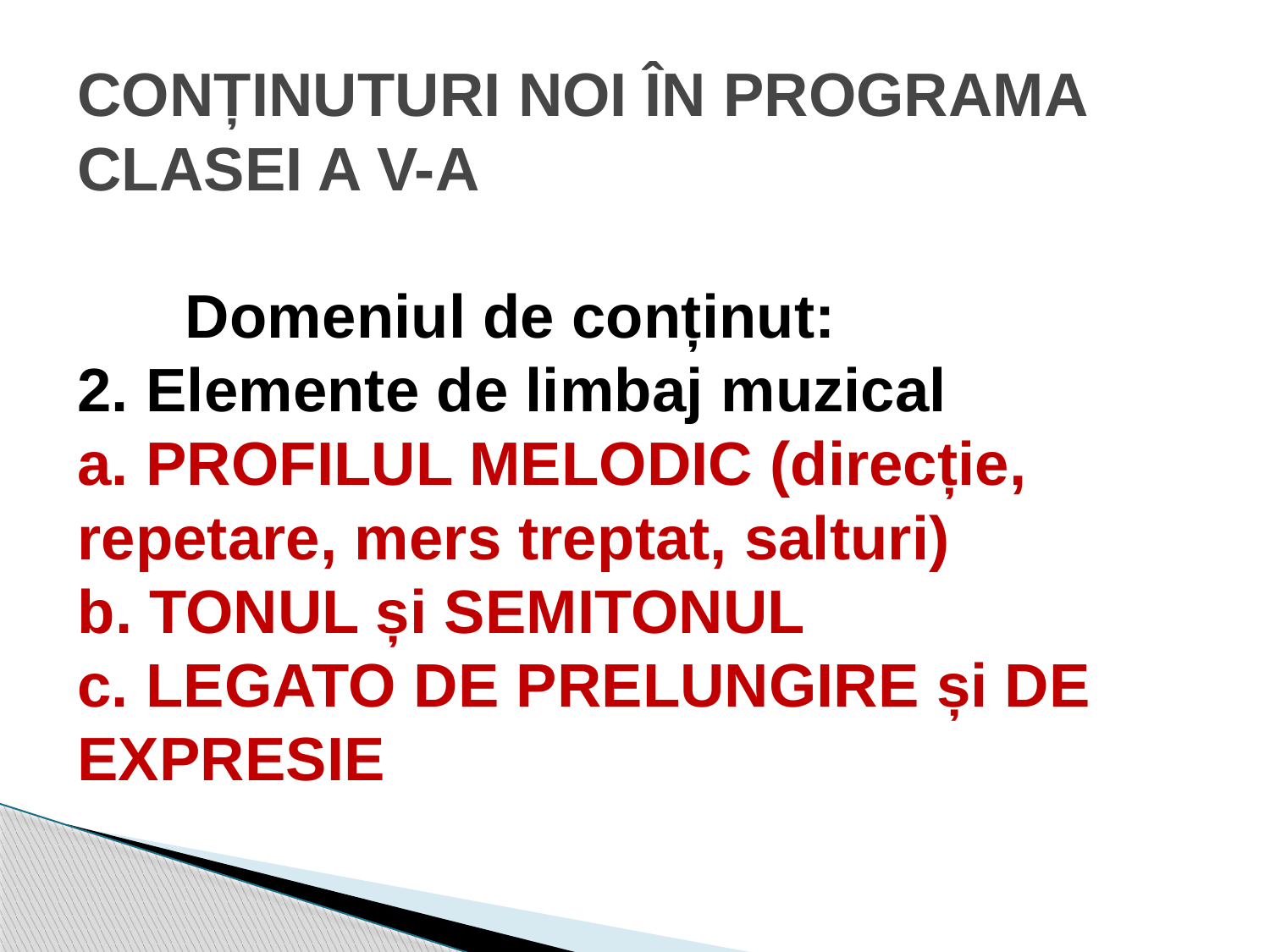

# CONȚINUTURI NOI ÎN PROGRAMA CLASEI A V-A Domeniul de conținut: 2. Elemente de limbaj muzical a. PROFILUL MELODIC (direcție, repetare, mers treptat, salturi) b. TONUL și SEMITONUL c. LEGATO DE PRELUNGIRE și DE EXPRESIE